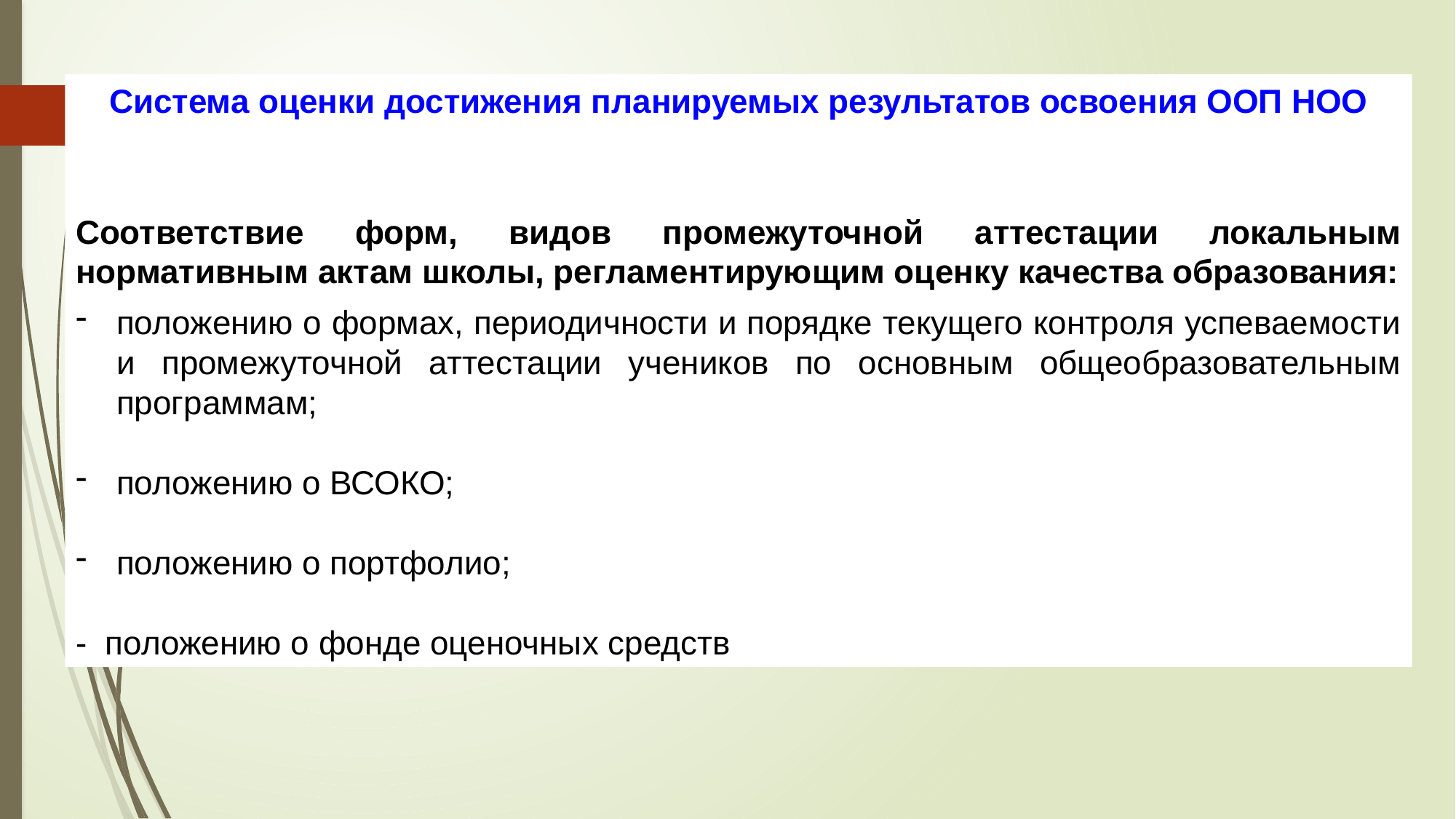

Система оценки достижения планируемых результатов освоения ООП НОО

Соответствие форм, видов промежуточной аттестации локальным нормативным актам школы, регламентирующим оценку качества образования:

положению о формах, периодичности и порядке текущего контроля успеваемости и промежуточной аттестации учеников по основным общеобразовательным программам;

положению о ВСОКО;

положению о портфолио;

-  положению о фонде оценочных средств